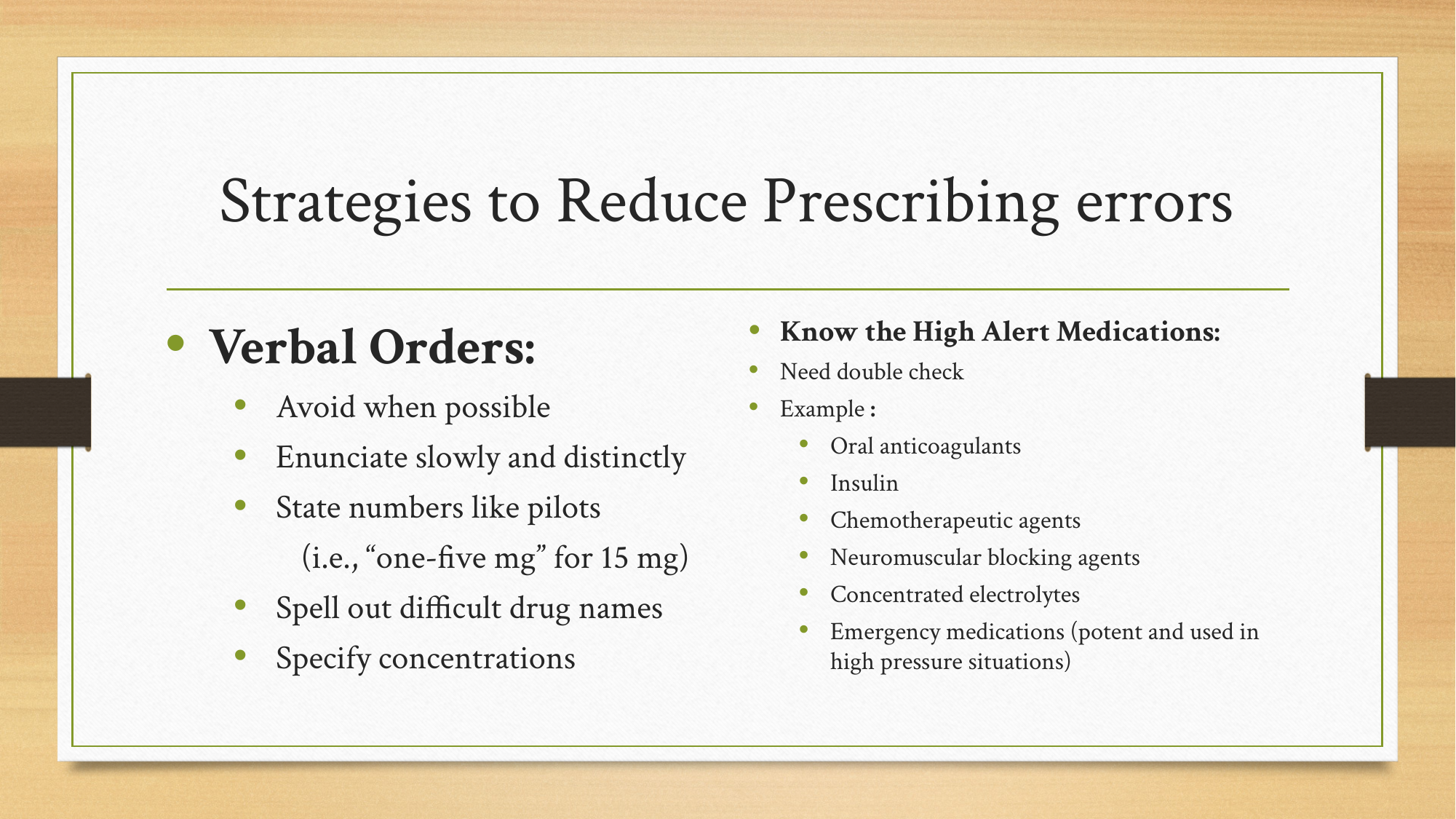

# Strategies to Reduce Prescribing errors
Verbal Orders:
Avoid when possible
Enunciate slowly and distinctly
State numbers like pilots
(i.e., “one-five mg” for 15 mg)
Spell out difficult drug names
Specify concentrations

Know the High Alert Medications:
Need double check
Example :
Oral anticoagulants
Insulin
Chemotherapeutic agents
Neuromuscular blocking agents
Concentrated electrolytes
Emergency medications (potent and used in high pressure situations)